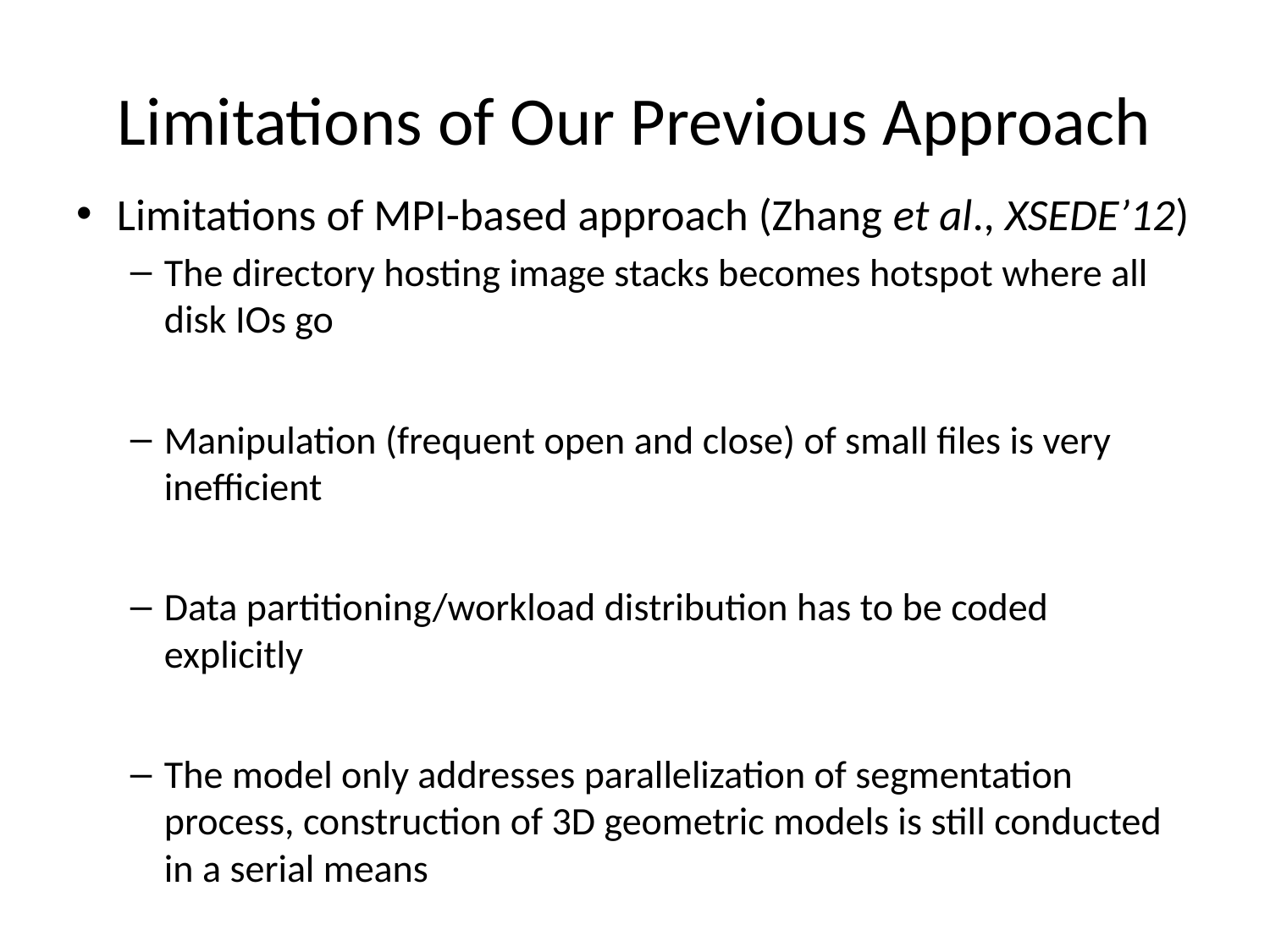

# Limitations of Our Previous Approach
Limitations of MPI-based approach (Zhang et al., XSEDE’12)
The directory hosting image stacks becomes hotspot where all disk IOs go

Manipulation (frequent open and close) of small files is very inefficient

Data partitioning/workload distribution has to be coded explicitly

The model only addresses parallelization of segmentation process, construction of 3D geometric models is still conducted in a serial means